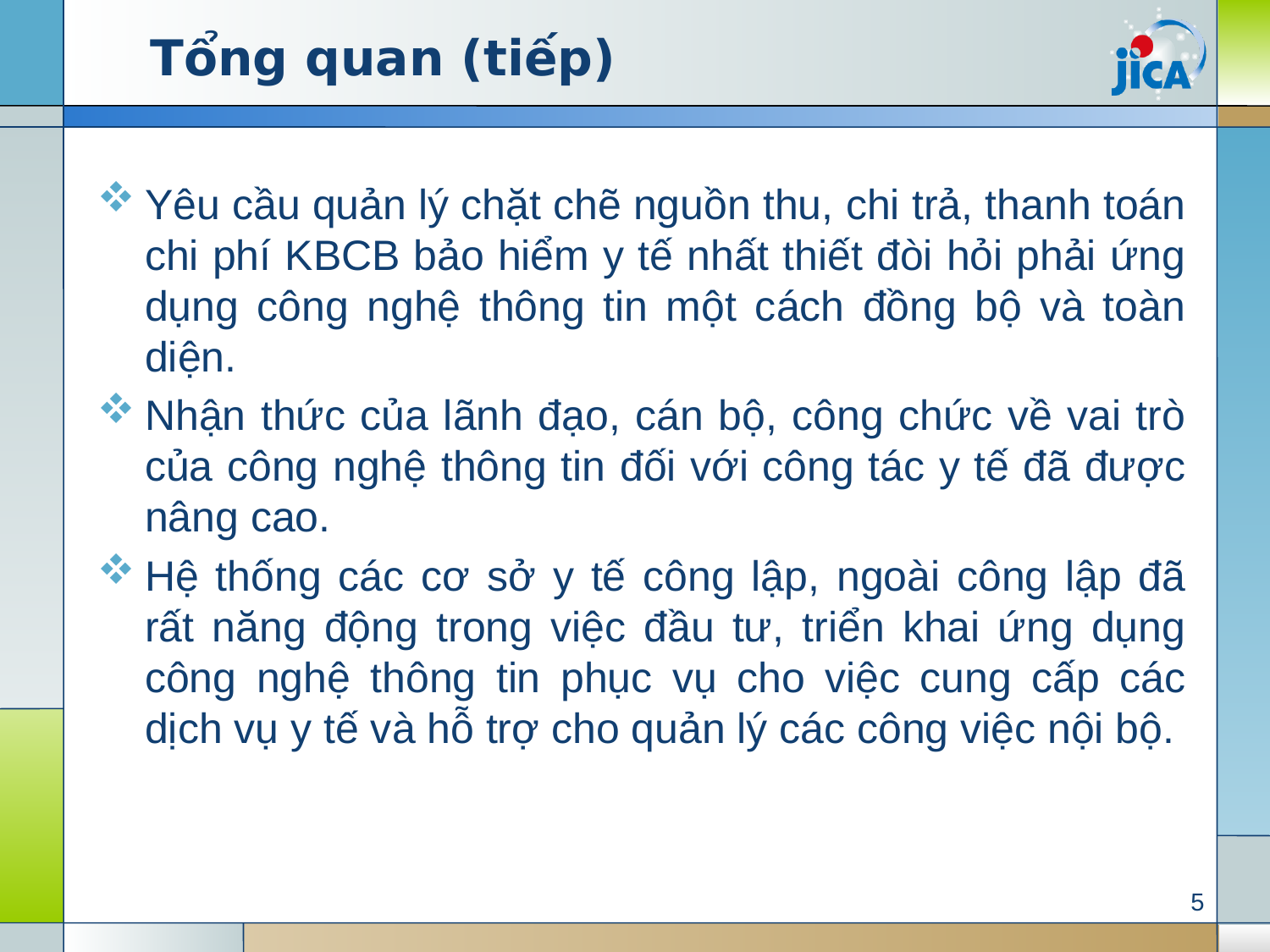

# Tổng quan (tiếp)
Yêu cầu quản lý chặt chẽ nguồn thu, chi trả, thanh toán chi phí KBCB bảo hiểm y tế nhất thiết đòi hỏi phải ứng dụng công nghệ thông tin một cách đồng bộ và toàn diện.
Nhận thức của lãnh đạo, cán bộ, công chức về vai trò của công nghệ thông tin đối với công tác y tế đã được nâng cao.
Hệ thống các cơ sở y tế công lập, ngoài công lập đã rất năng động trong việc đầu tư, triển khai ứng dụng công nghệ thông tin phục vụ cho việc cung cấp các dịch vụ y tế và hỗ trợ cho quản lý các công việc nội bộ.
5